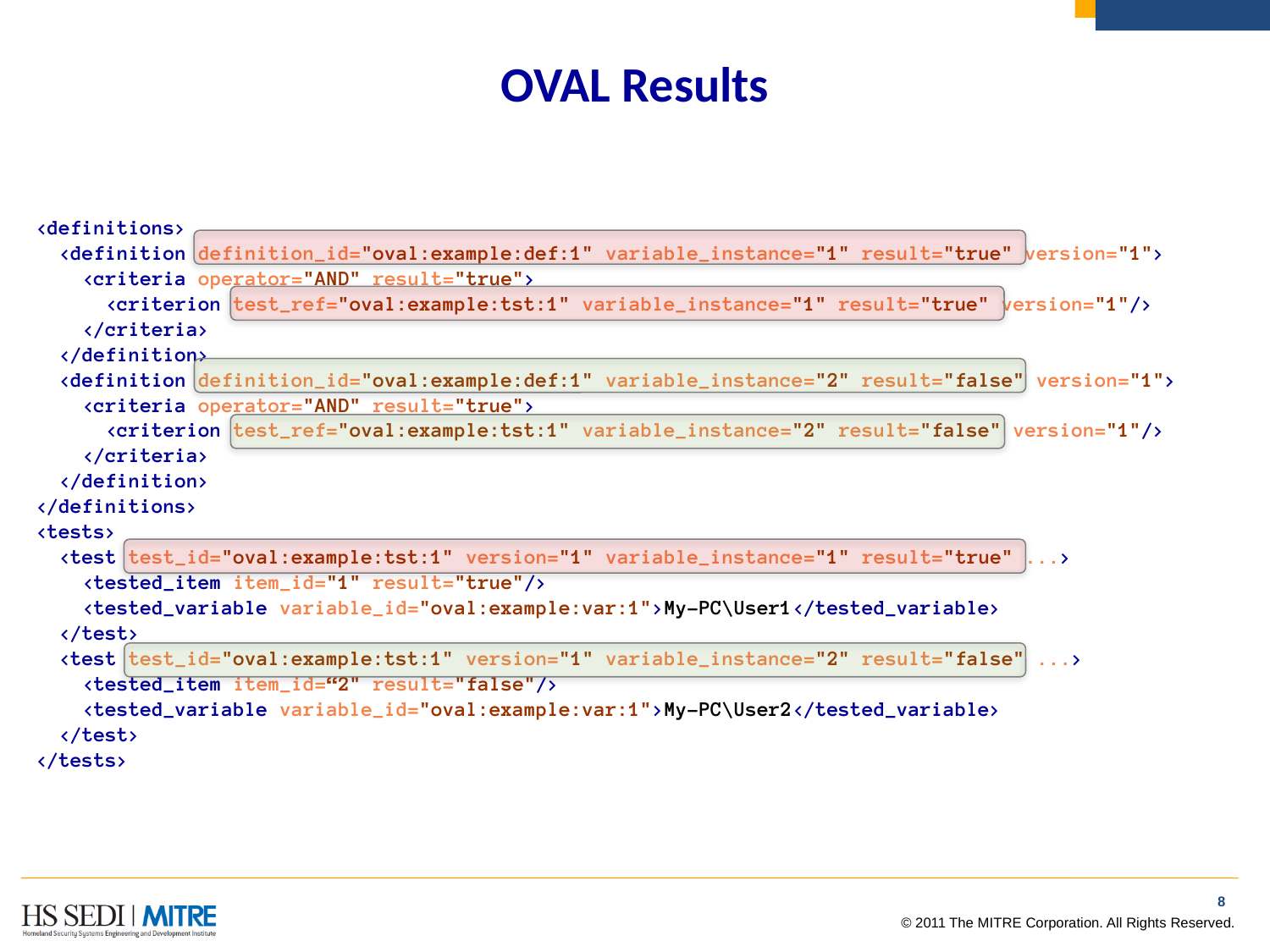

# OVAL Results
<definitions>
  <definition definition_id="oval:example:def:1" variable_instance="1" result="true" version="1">
    <criteria operator="AND" result="true">
      <criterion test_ref="oval:example:tst:1" variable_instance="1" result="true" version="1"/>
    </criteria>
  </definition>
  <definition definition_id="oval:example:def:1" variable_instance="2" result="false" version="1">
    <criteria operator="AND" result="true">
      <criterion test_ref="oval:example:tst:1" variable_instance="2" result="false" version="1"/>
    </criteria>
  </definition>
</definitions>
<tests>
  <test test_id="oval:example:tst:1" version="1" variable_instance="1" result="true" ...>
    <tested_item item_id="1" result="true"/>
    <tested_variable variable_id="oval:example:var:1">My-PC\User1</tested_variable>
  </test>
  <test test_id="oval:example:tst:1" version="1" variable_instance="2" result="false" ...>
    <tested_item item_id=“2" result="false"/>
    <tested_variable variable_id="oval:example:var:1">My-PC\User2</tested_variable>
  </test>
</tests>

8